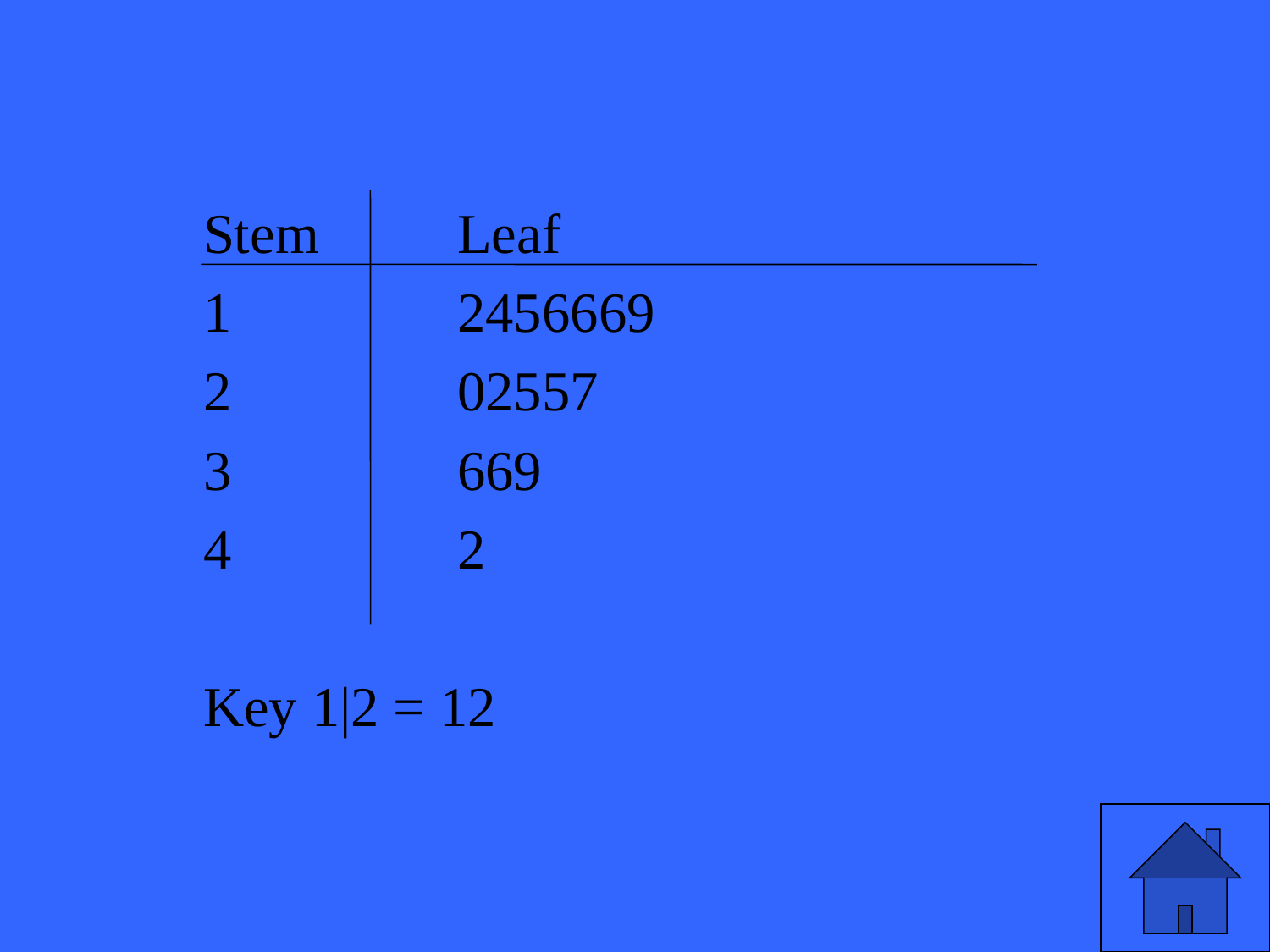

Stem		Leaf
1		2456669
2		02557
3		669
4		2

Key 1|2 = 12